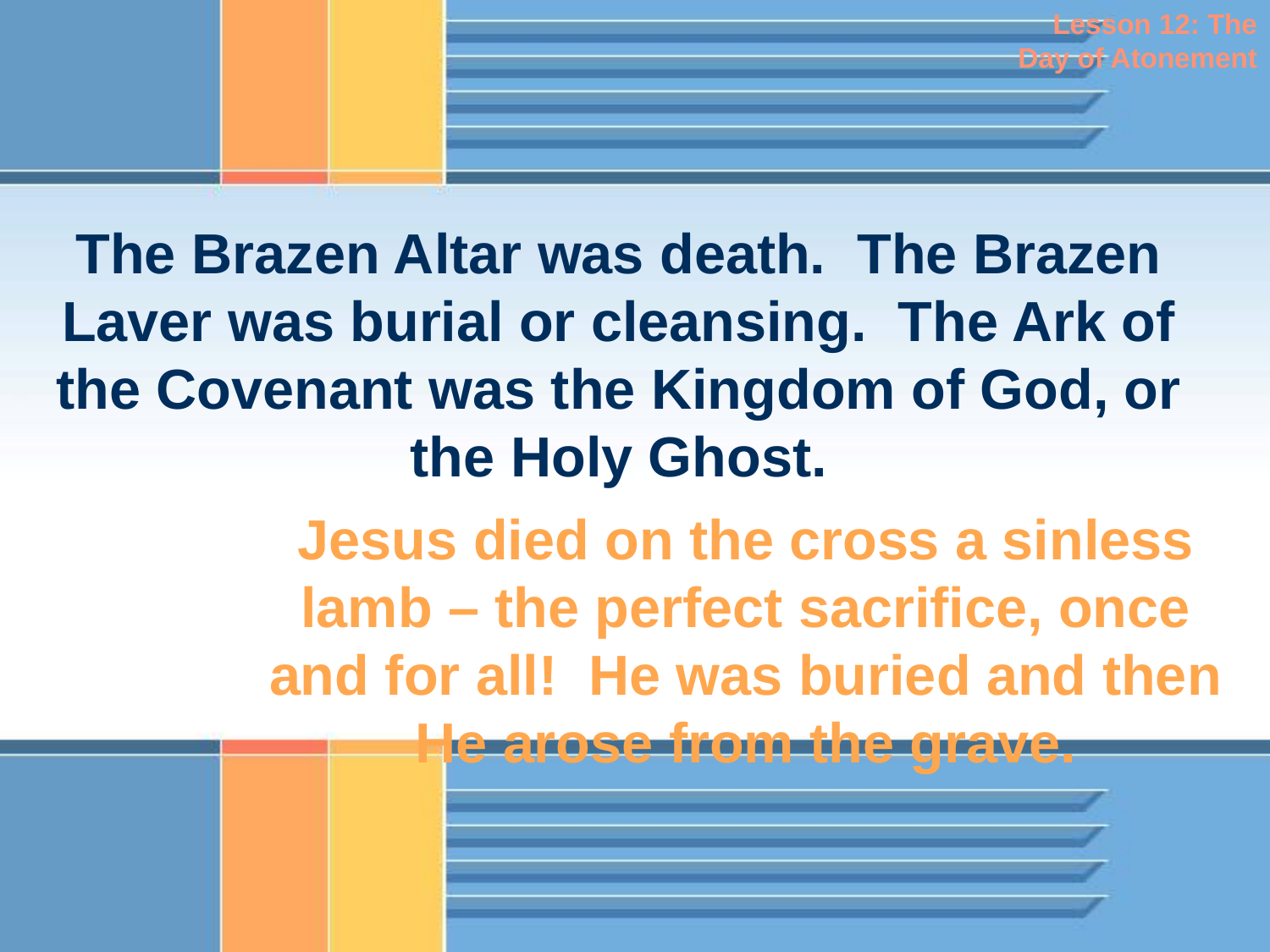

Lesson 12: The Day of Atonement
The Brazen Altar was death.  The Brazen Laver was burial or cleansing.  The Ark of the Covenant was the Kingdom of God, or the Holy Ghost.
Jesus died on the cross a sinless lamb – the perfect sacrifice, once and for all!  He was buried and then He arose from the grave.